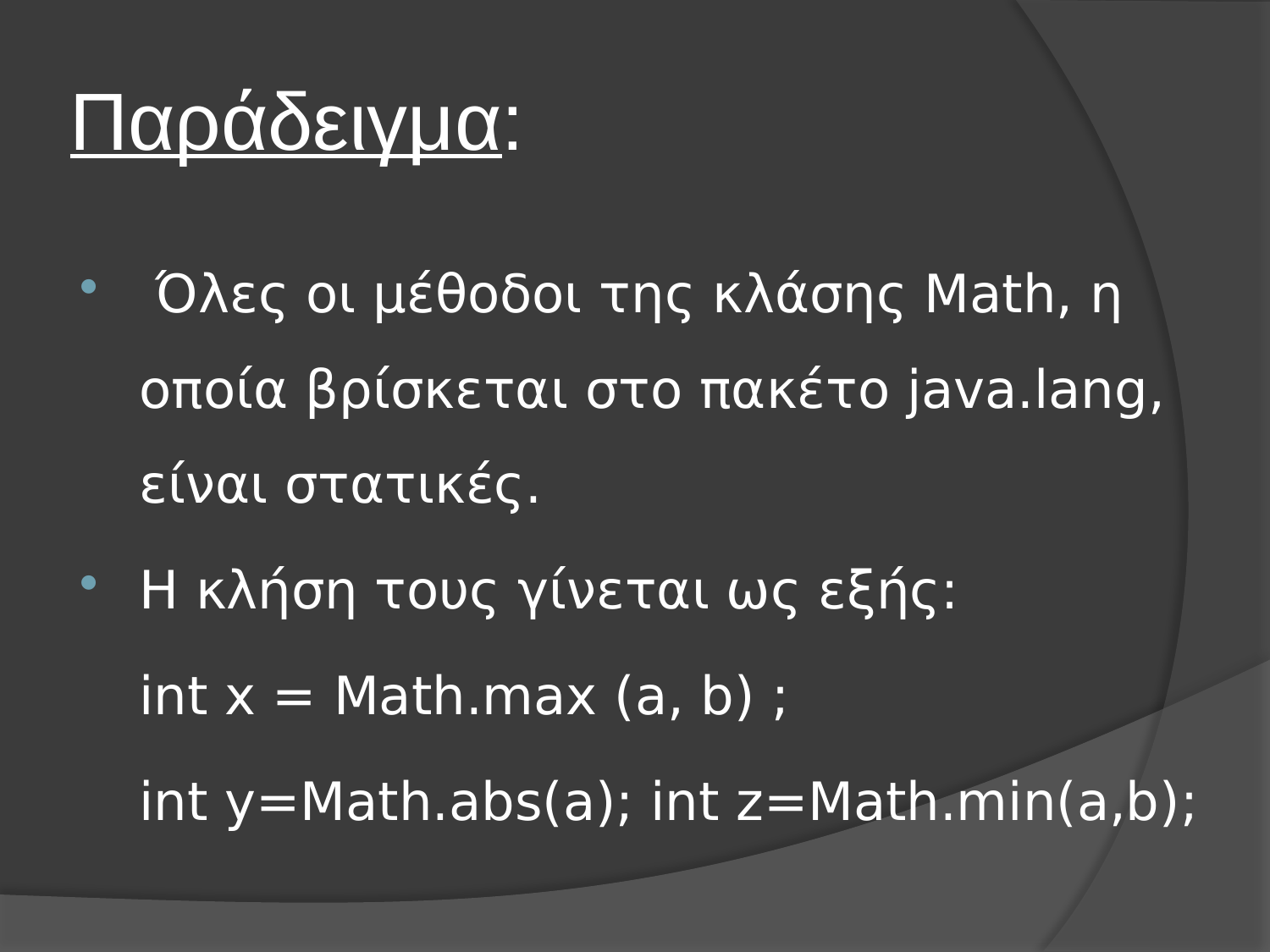

# Παράδειγμα:
 Όλες οι μέθοδοι της κλάσης Math, η οποία βρίσκεται στο πακέτο java.lang, είναι στατικές.
Η κλήση τους γίνεται ως εξής:
	int x = Math.max (a, b) ;
	int y=Math.abs(a); int z=Math.min(a,b);